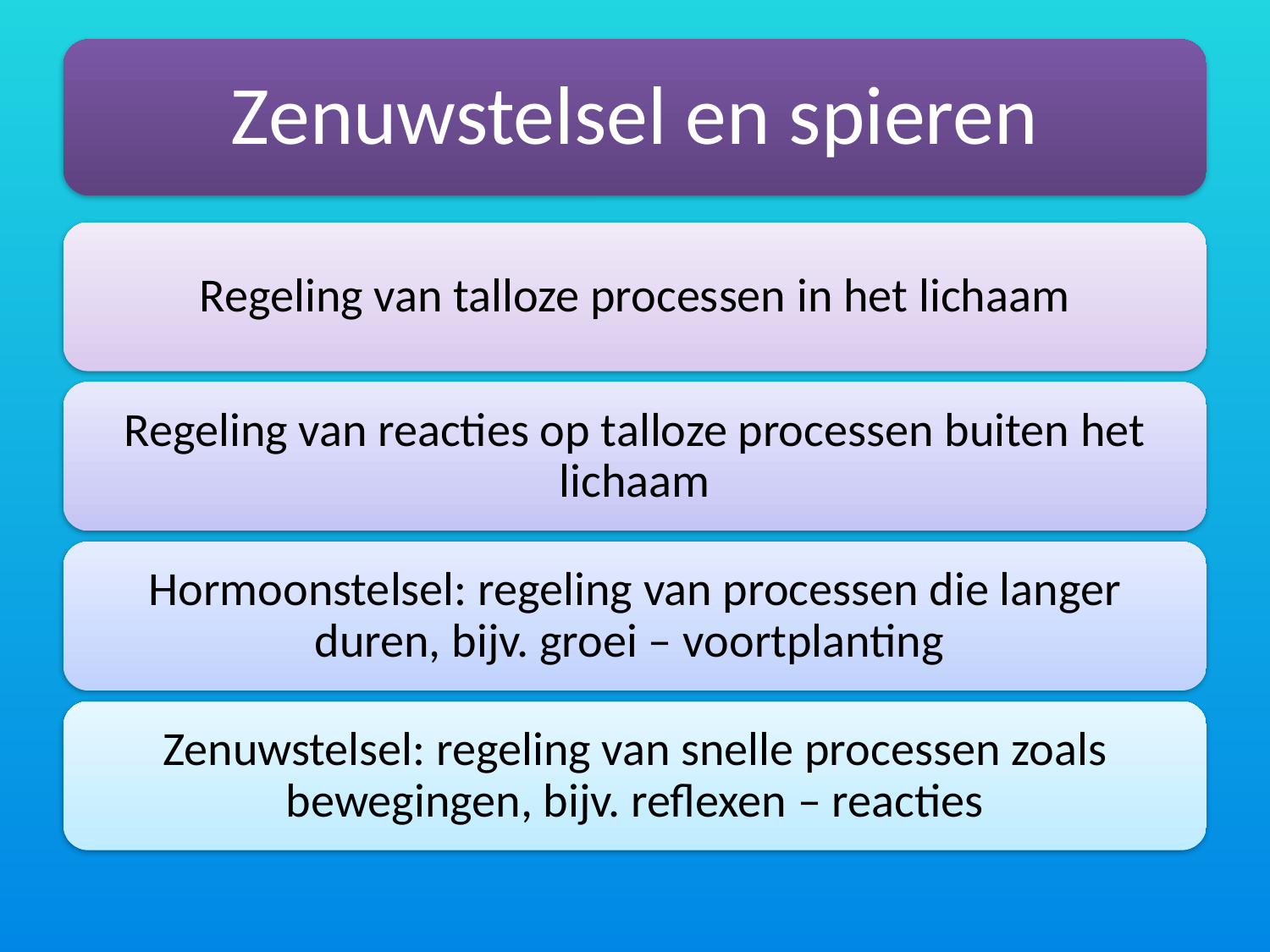

Zenuwstelsel en spieren
Regeling van talloze processen in het lichaam
Regeling van reacties op talloze processen buiten het lichaam
Hormoonstelsel: regeling van processen die langer duren, bijv. groei – voortplanting
Zenuwstelsel: regeling van snelle processen zoals bewegingen, bijv. reflexen – reacties